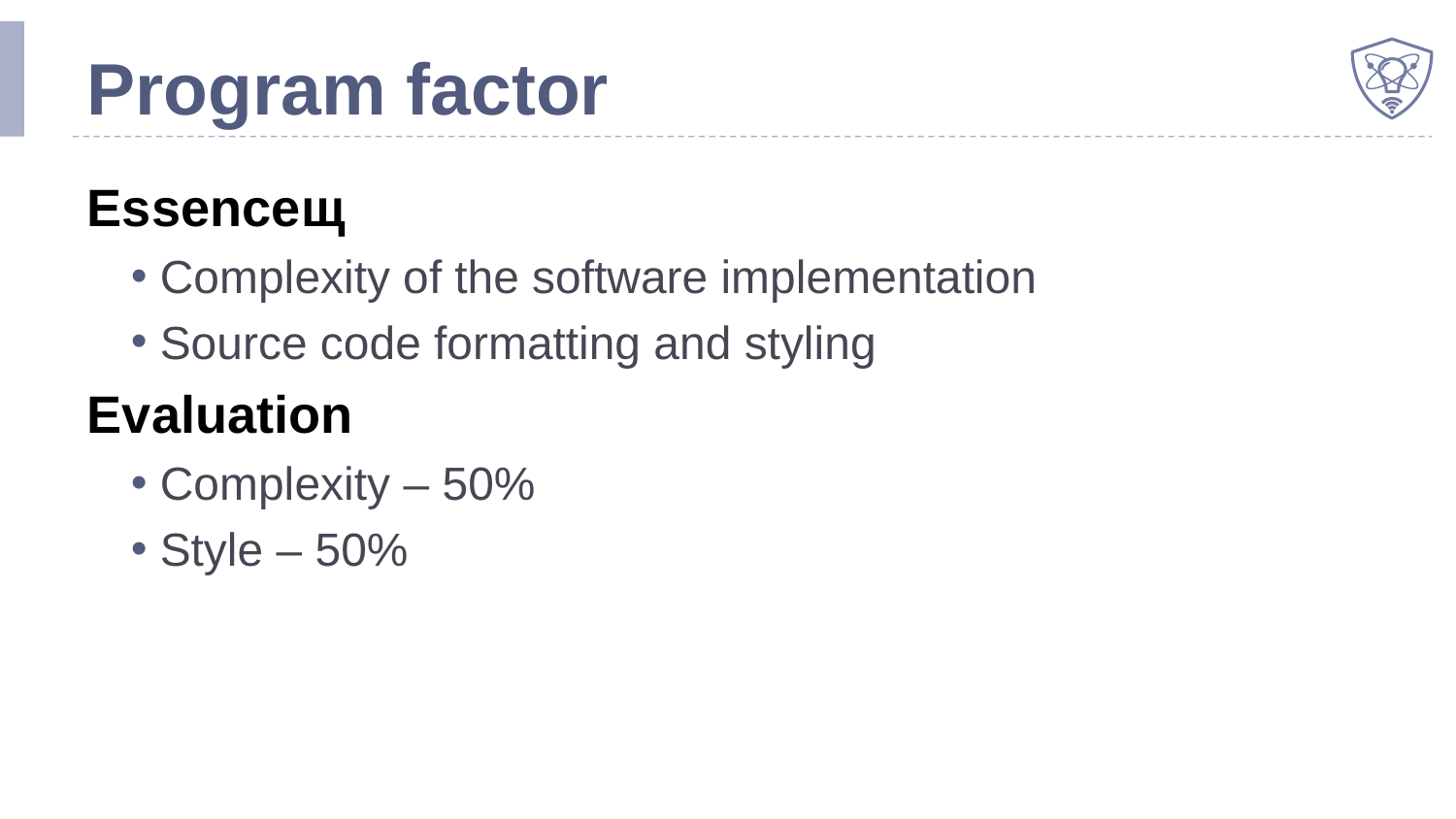

# Program factor
Essenceщ
Complexity of the software implementation
Source code formatting and styling
Evaluation
Complexity – 50%
Style – 50%